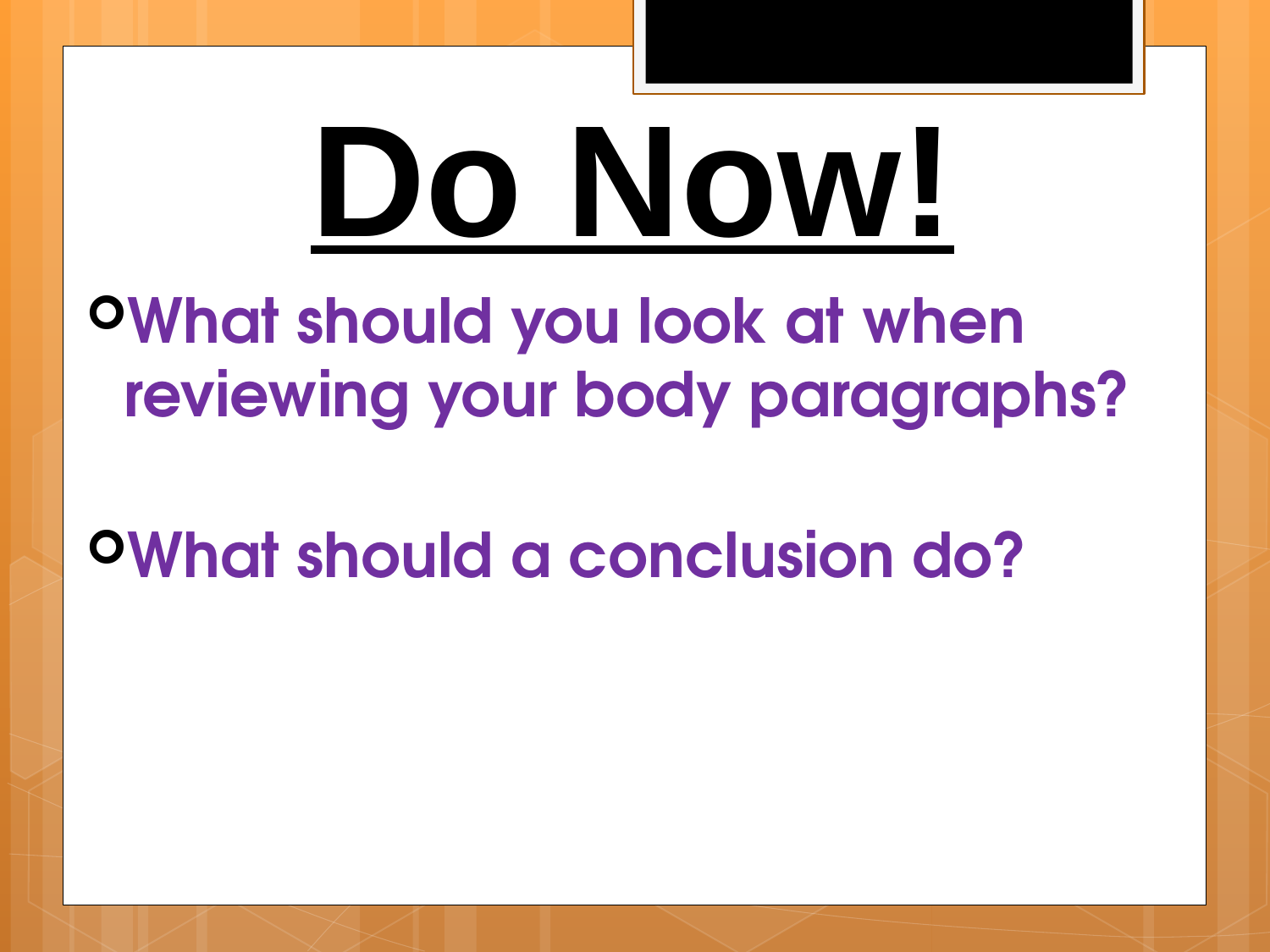

# Do Now!
What should you look at when reviewing your body paragraphs?
What should a conclusion do?